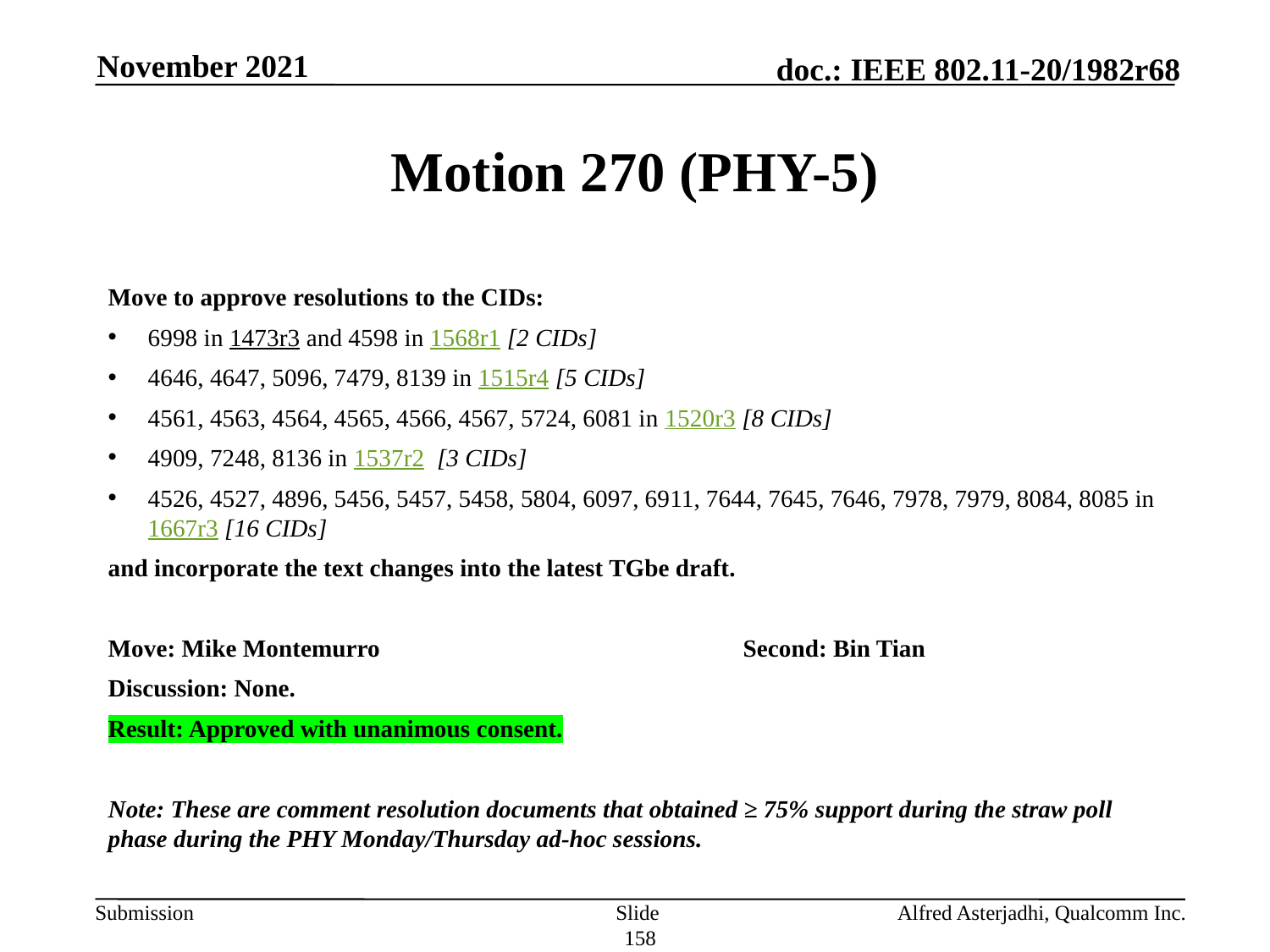

November 2021
# Motion 270 (PHY-5)
Move to approve resolutions to the CIDs:
6998 in 1473r3 and 4598 in 1568r1 [2 CIDs]
4646, 4647, 5096, 7479, 8139 in 1515r4 [5 CIDs]
4561, 4563, 4564, 4565, 4566, 4567, 5724, 6081 in 1520r3 [8 CIDs]
4909, 7248, 8136 in 1537r2  [3 CIDs]
4526, 4527, 4896, 5456, 5457, 5458, 5804, 6097, 6911, 7644, 7645, 7646, 7978, 7979, 8084, 8085 in 1667r3 [16 CIDs]
and incorporate the text changes into the latest TGbe draft.

Move: Mike Montemurro			Second: Bin Tian
Discussion: None.
Result: Approved with unanimous consent.

Note: These are comment resolution documents that obtained ≥ 75% support during the straw poll phase during the PHY Monday/Thursday ad-hoc sessions.

Slide 158
Alfred Asterjadhi, Qualcomm Inc.